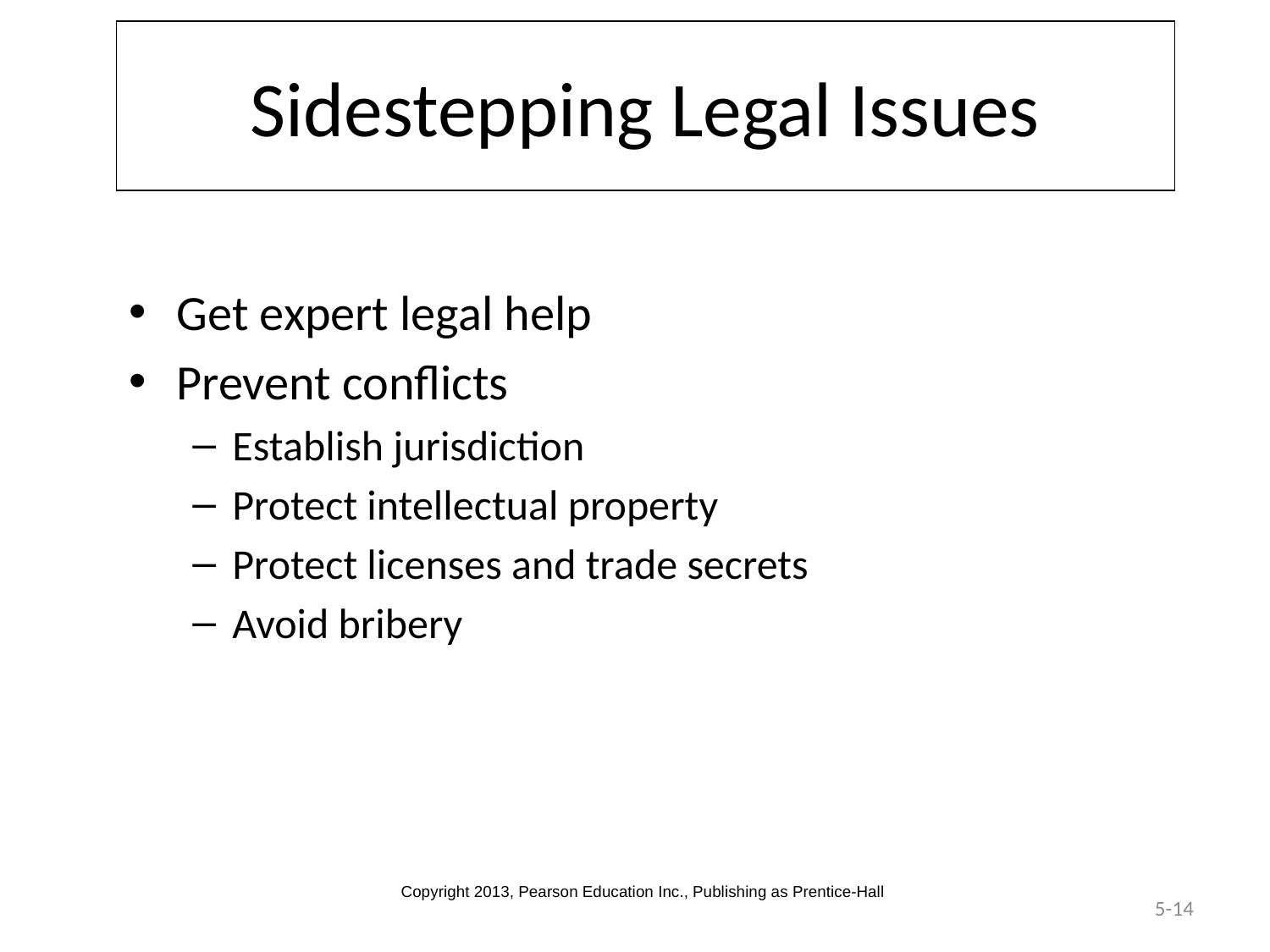

# Sidestepping Legal Issues
Get expert legal help
Prevent conflicts
Establish jurisdiction
Protect intellectual property
Protect licenses and trade secrets
Avoid bribery
Copyright 2013, Pearson Education Inc., Publishing as Prentice-Hall

5-14